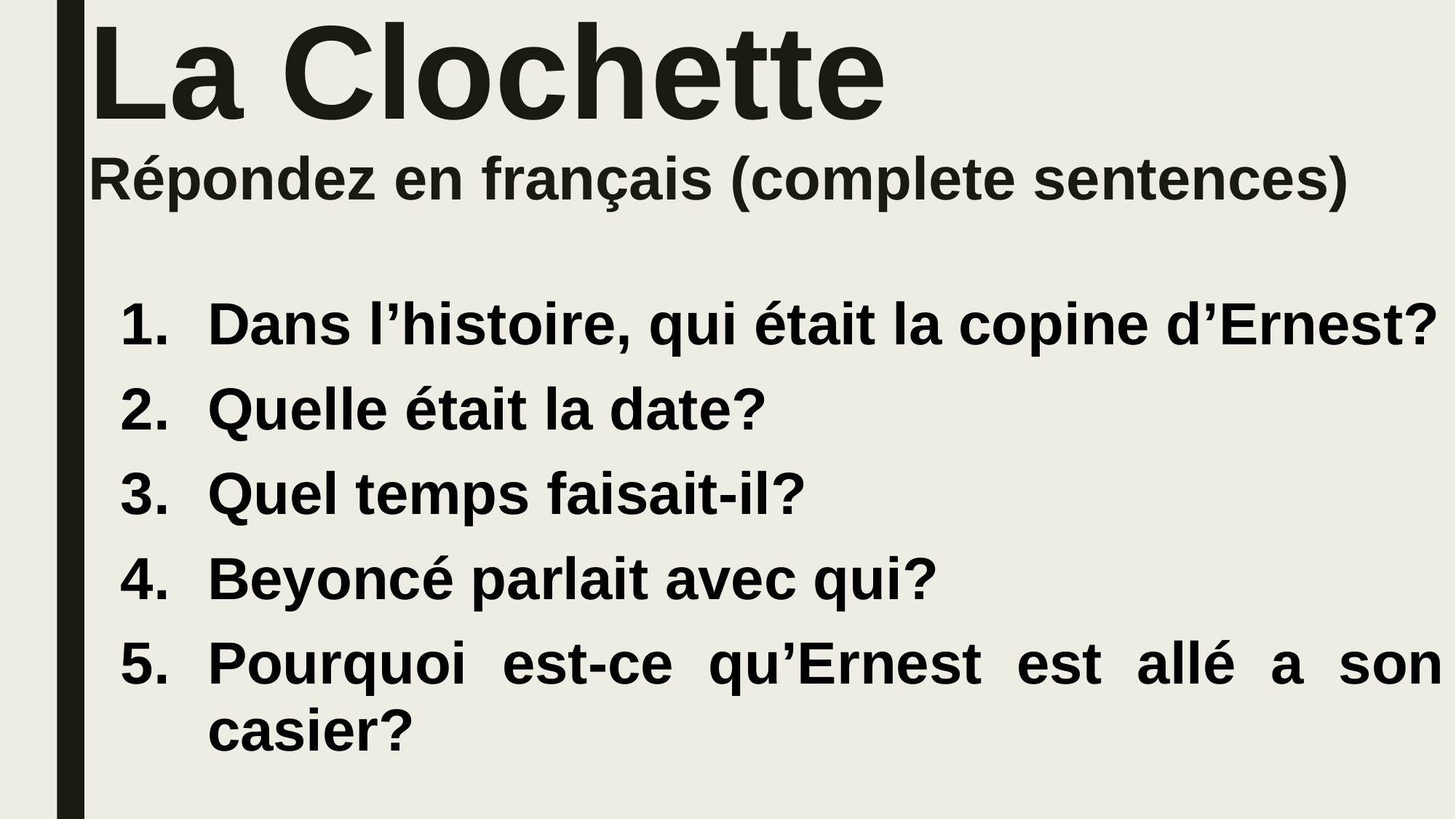

# La Clochette Répondez en français (complete sentences)
Dans l’histoire, qui était la copine d’Ernest?
Quelle était la date?
Quel temps faisait-il?
Beyoncé parlait avec qui?
Pourquoi est-ce qu’Ernest est allé a son casier?